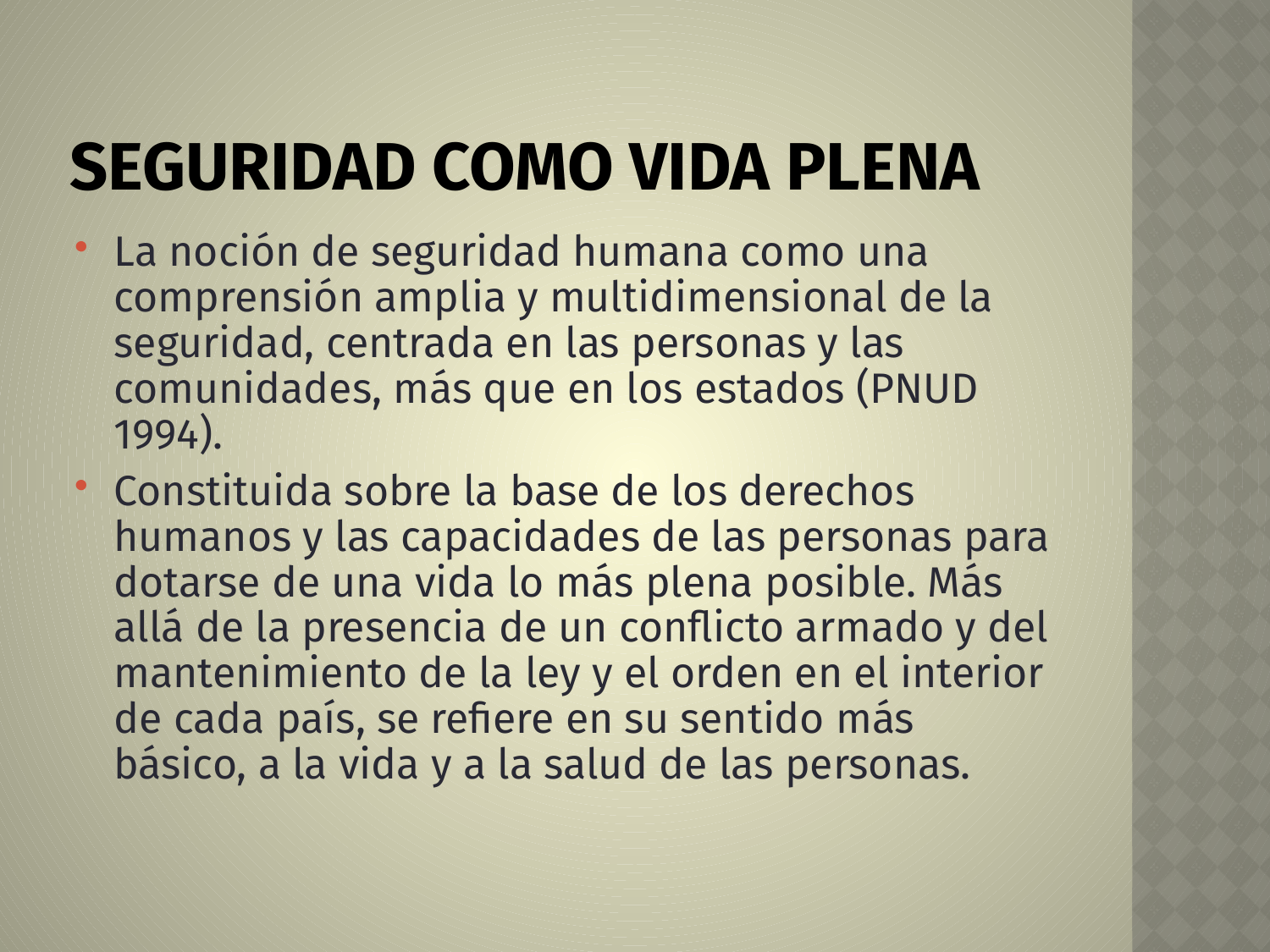

# Seguridad como vida plena
La noción de seguridad humana como una comprensión amplia y multidimensional de la seguridad, centrada en las personas y las comunidades, más que en los estados (PNUD 1994).
Constituida sobre la base de los derechos humanos y las capacidades de las personas para dotarse de una vida lo más plena posible. Más allá de la presencia de un conflicto armado y del mantenimiento de la ley y el orden en el interior de cada país, se refiere en su sentido más básico, a la vida y a la salud de las personas.